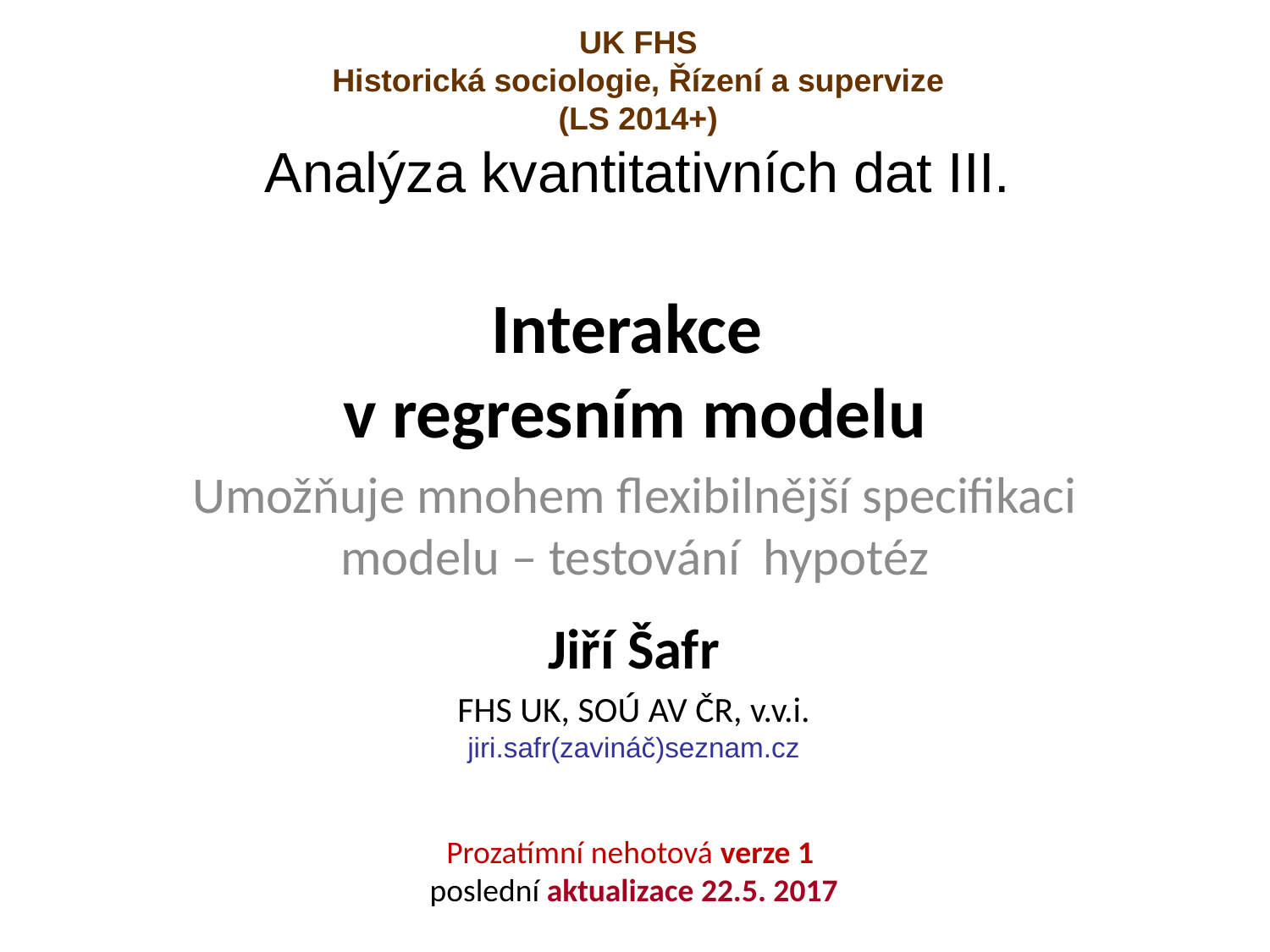

UK FHS
Historická sociologie, Řízení a supervize
(LS 2014+)
Analýza kvantitativních dat III.
Interakce
v regresním modelu
Umožňuje mnohem flexibilnější specifikaci modelu – testování  hypotéz
Jiří Šafr
FHS UK, SOÚ AV ČR, v.v.i.
jiri.safr(zavináč)seznam.cz

Prozatímní nehotová verze 1
poslední aktualizace 22.5. 2017